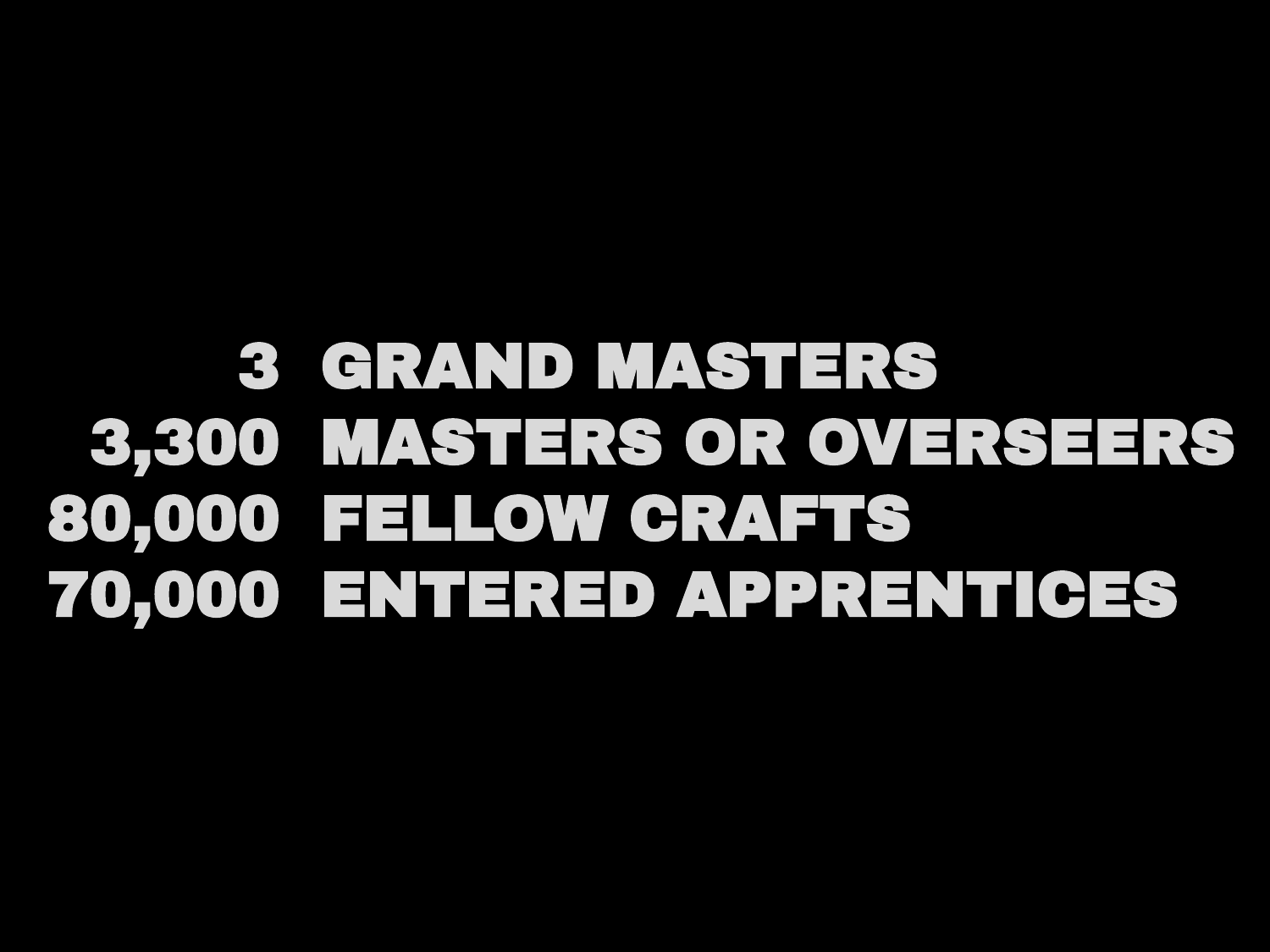

3
3,300
80,000
70,000
GRAND MASTERS
MASTERS OR OVERSEERS
FELLOW CRAFTS
ENTERED APPRENTICES